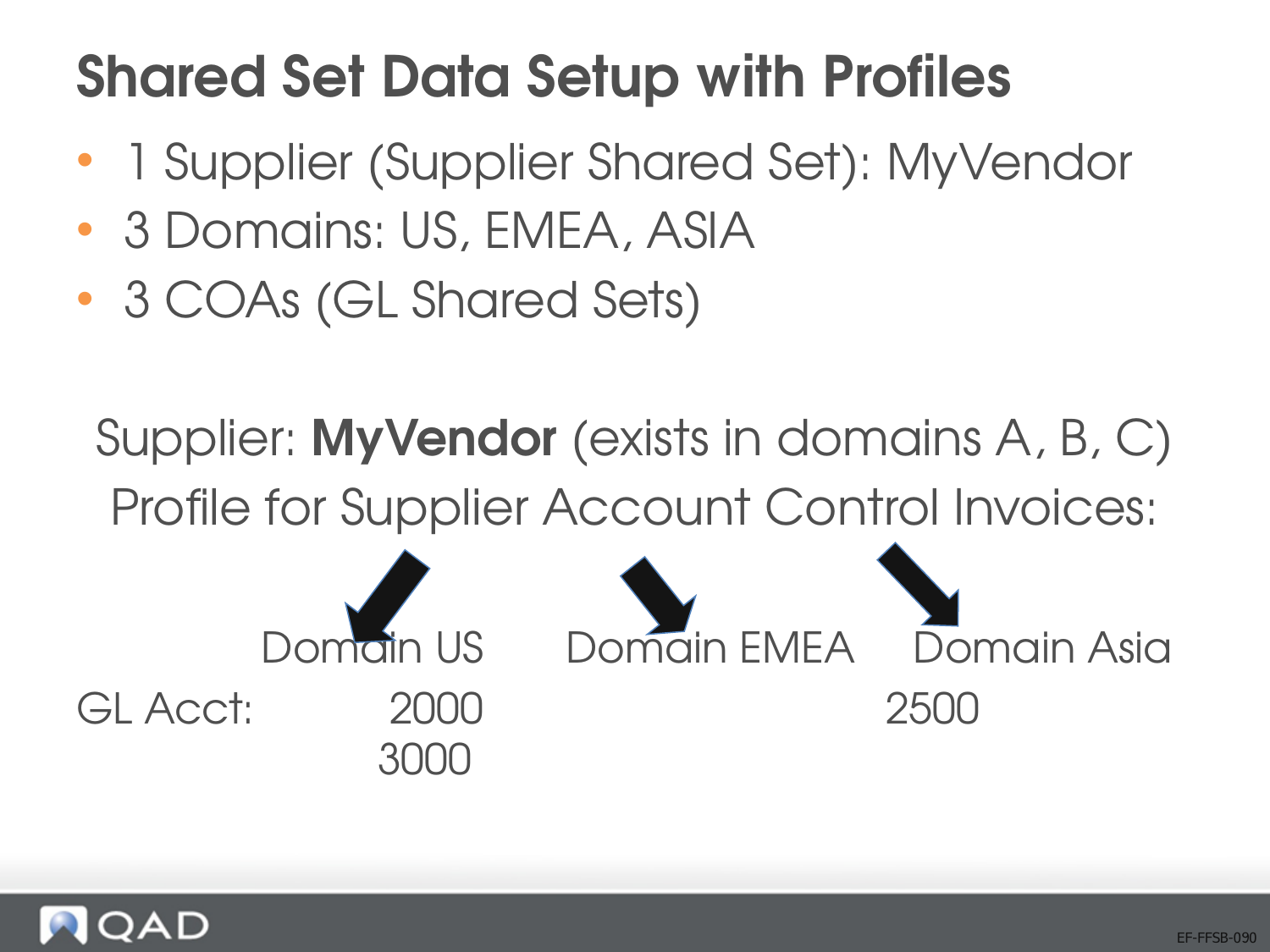

# Shared Set Data Setup with Profiles
1 Supplier (Supplier Shared Set): MyVendor
3 Domains: US, EMEA, ASIA
3 COAs (GL Shared Sets)

Supplier: MyVendor (exists in domains A, B, C)
Profile for Supplier Account Control Invoices:

	          Domain US       Domain EMEA     Domain Asia
GL Acct:	 2000		     		2500	  	        		3000

EF-FFSB-090